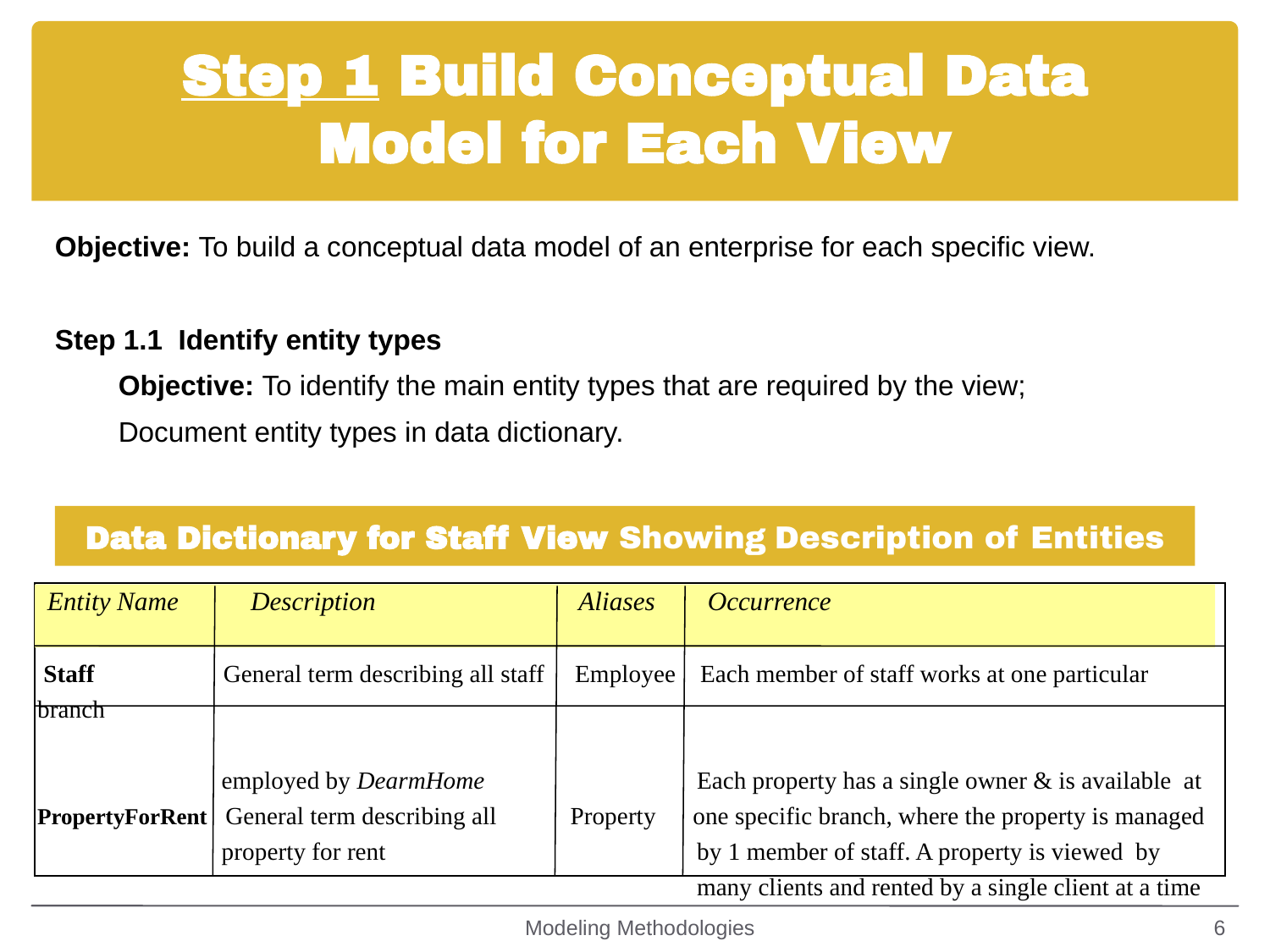

Step 1 Build Conceptual Data Model for Each View
Objective: To build a conceptual data model of an enterprise for each specific view.

Step 1.1  Identify entity types
Objective: To identify the main entity types that are required by the view;
Document entity types in data dictionary.

Data Dictionary for Staff View Showing Description of Entities

Entity Name           Description                               Aliases        Occurrence

 Staff                     General term describing all staff     Employee    Each member of staff works at one particular branch

                              employed by DearmHome		    Each property has a single owner & is available  at
PropertyForRent   General term describing all            Property      one specific branch, where the property is managed
                              property for rent 			    by 1 member of staff. A property is viewed  by
					    many clients and rented by a single client at a time

Modeling Methodologies
6